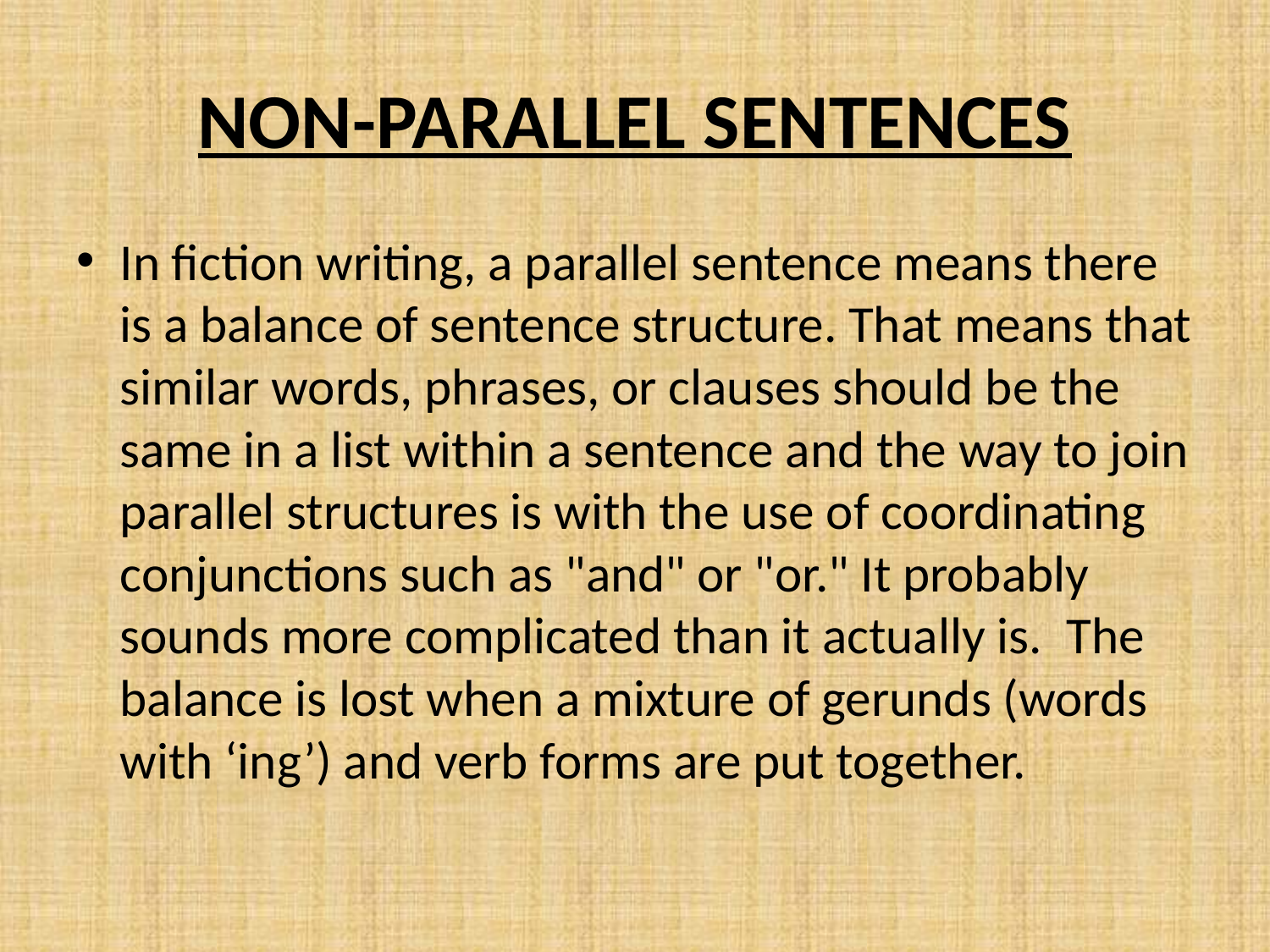

# NON-PARALLEL SENTENCES
In fiction writing, a parallel sentence means there is a balance of sentence structure. That means that similar words, phrases, or clauses should be the same in a list within a sentence and the way to join parallel structures is with the use of coordinating conjunctions such as "and" or "or." It probably sounds more complicated than it actually is.  The balance is lost when a mixture of gerunds (words with ‘ing’) and verb forms are put together.